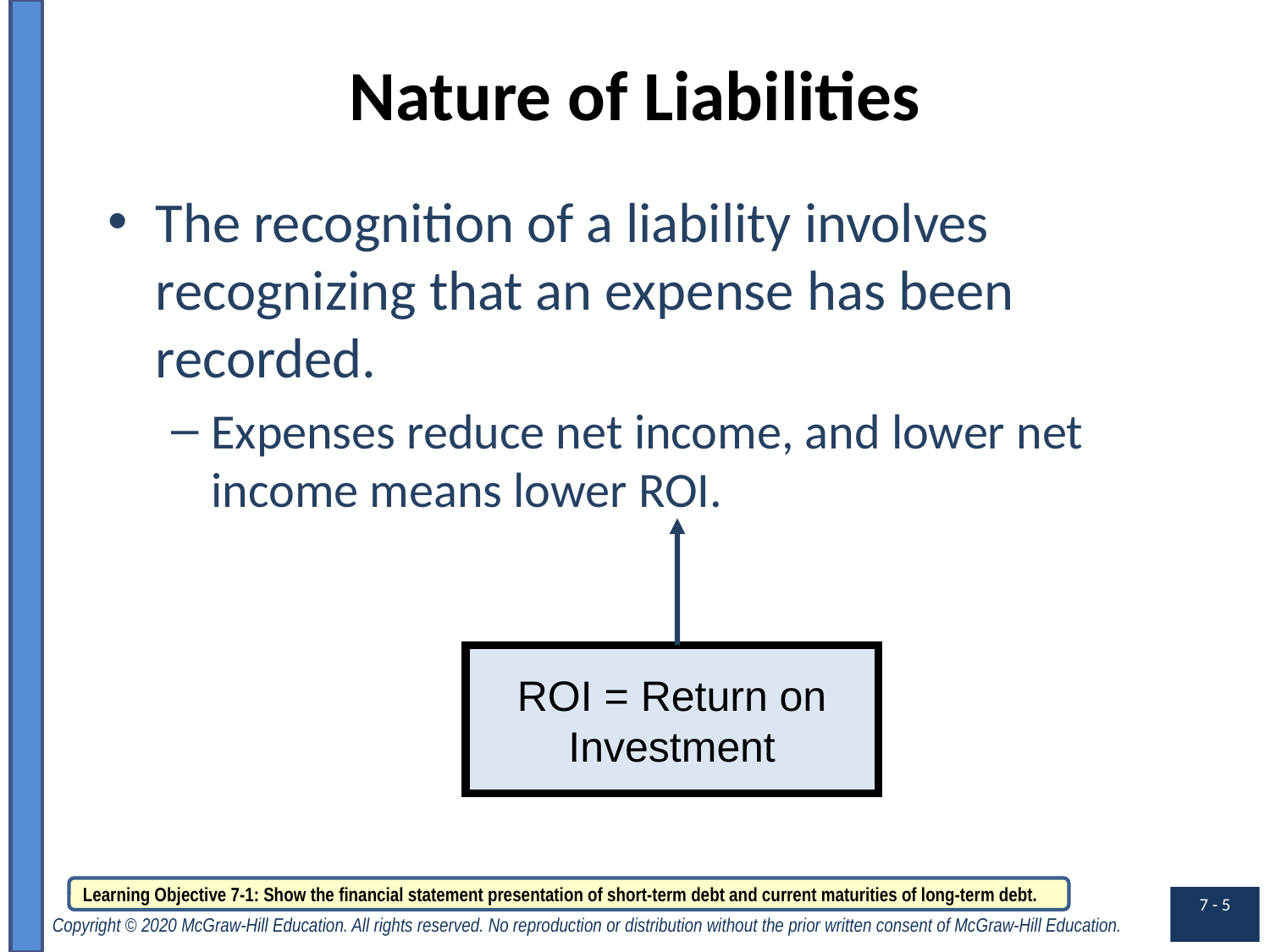

# Nature of Liabilities
The recognition of a liability involves recognizing that an expense has been recorded.
Expenses reduce net income, and lower net income means lower ROI.

ROI = Return on Investment
Learning Objective 7-1: Show the financial statement presentation of short-term debt and current maturities of long-term debt.